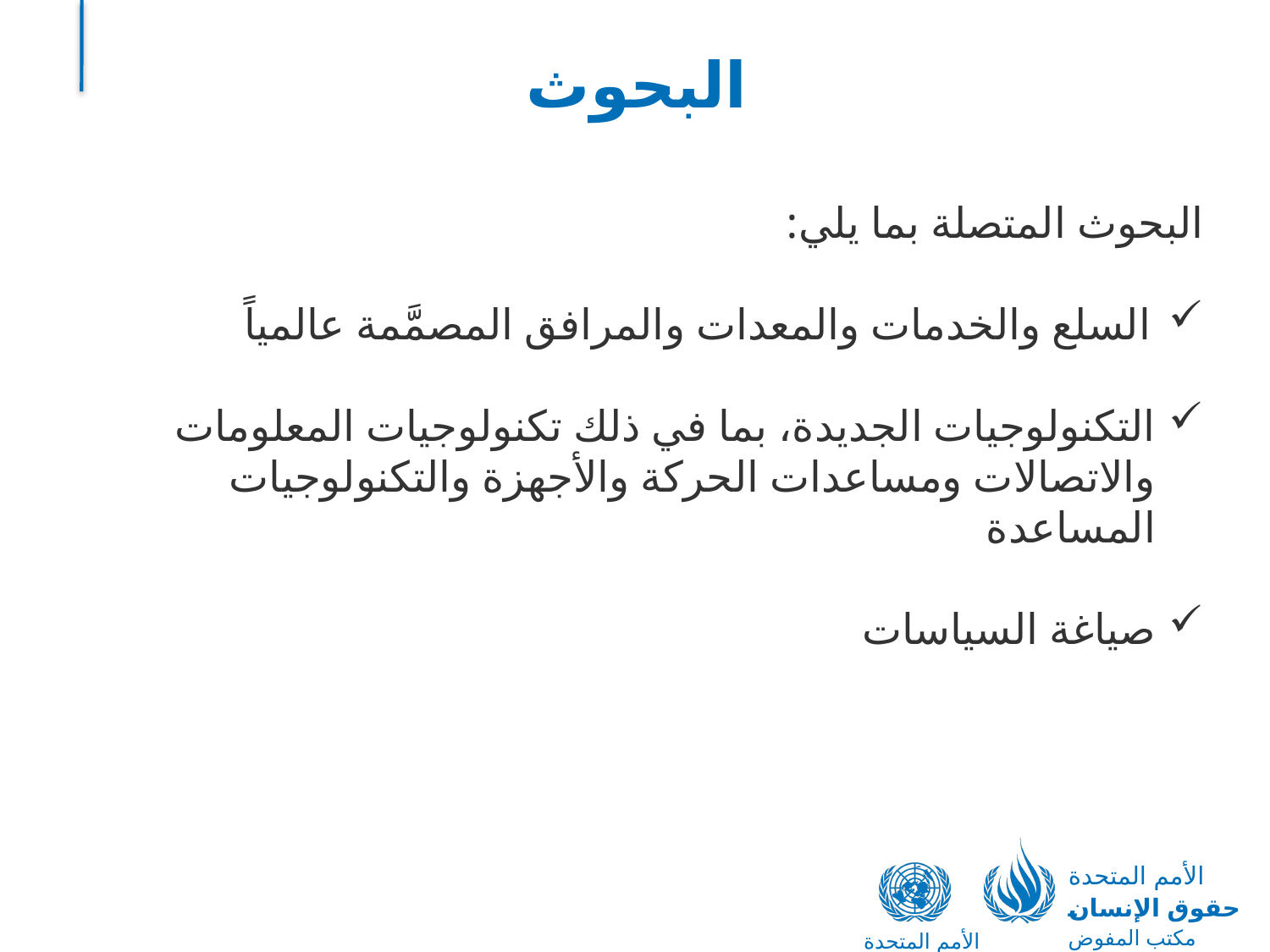

# البحوث
البحوث المتصلة بما يلي:

السلع والخدمات والمعدات والمرافق المصمَّمة عالمياً

التكنولوجيات الجديدة، بما في ذلك تكنولوجيات المعلومات والاتصالات ومساعدات الحركة والأجهزة والتكنولوجيات المساعدة

صياغة السياسات
الأمم المتحدة
حقوق الإنسان
مكتب المفوض السامي
الأمم المتحدة